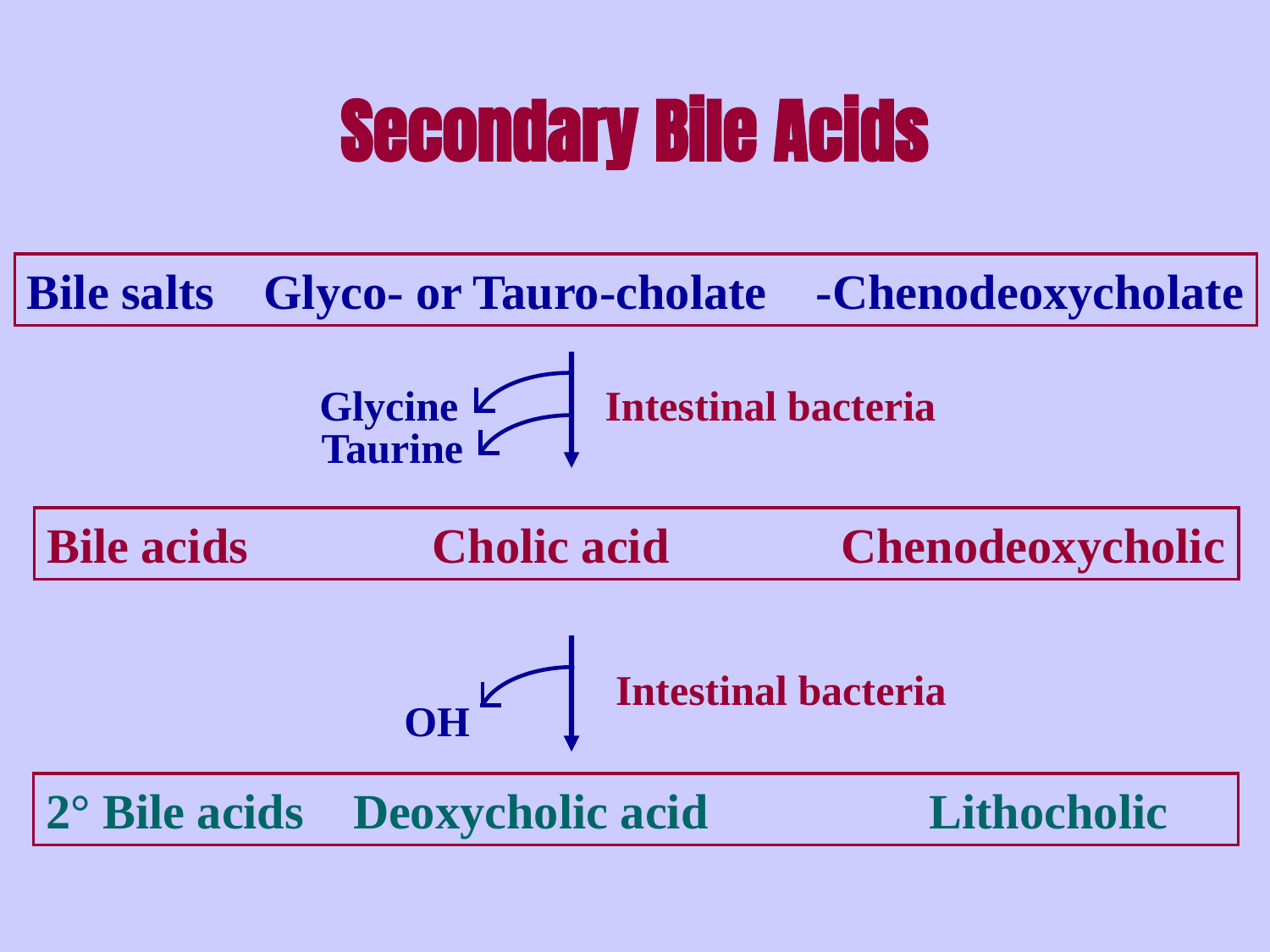

# Secondary Bile Acids
Bile salts    Glyco- or Tauro-cholate    -Chenodeoxycholate

Glycine

Intestinal bacteria
Taurine

Bile acids               Cholic acid              Chenodeoxycholic

Intestinal bacteria

OH
2° Bile acids    Deoxycholic acid                  Lithocholic